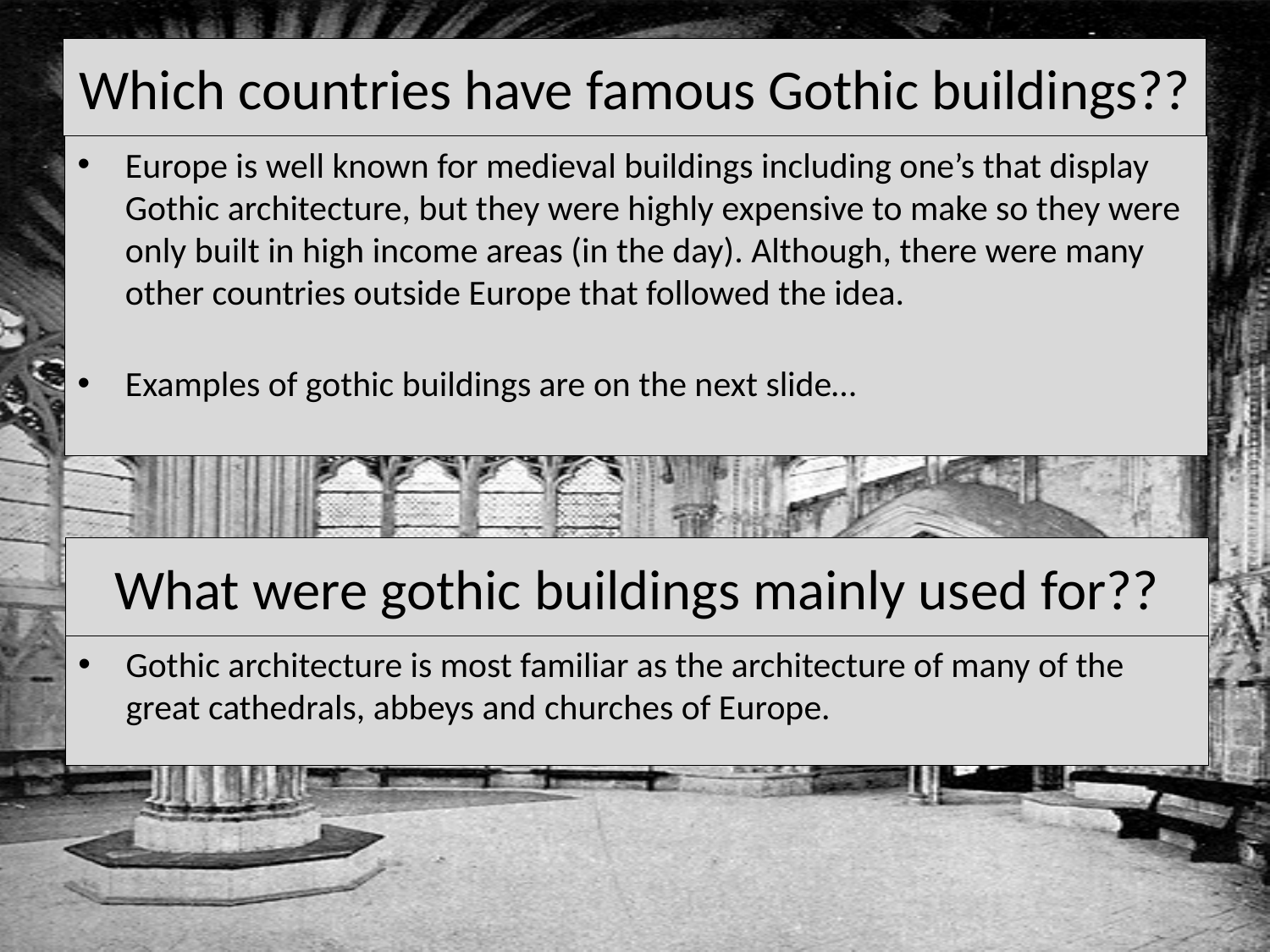

#
Which countries have famous Gothic buildings??
Europe is well known for medieval buildings including one’s that display Gothic architecture, but they were highly expensive to make so they were only built in high income areas (in the day). Although, there were many other countries outside Europe that followed the idea.
Examples of gothic buildings are on the next slide…

What were gothic buildings mainly used for??
Gothic architecture is most familiar as the architecture of many of the great cathedrals, abbeys and churches of Europe.